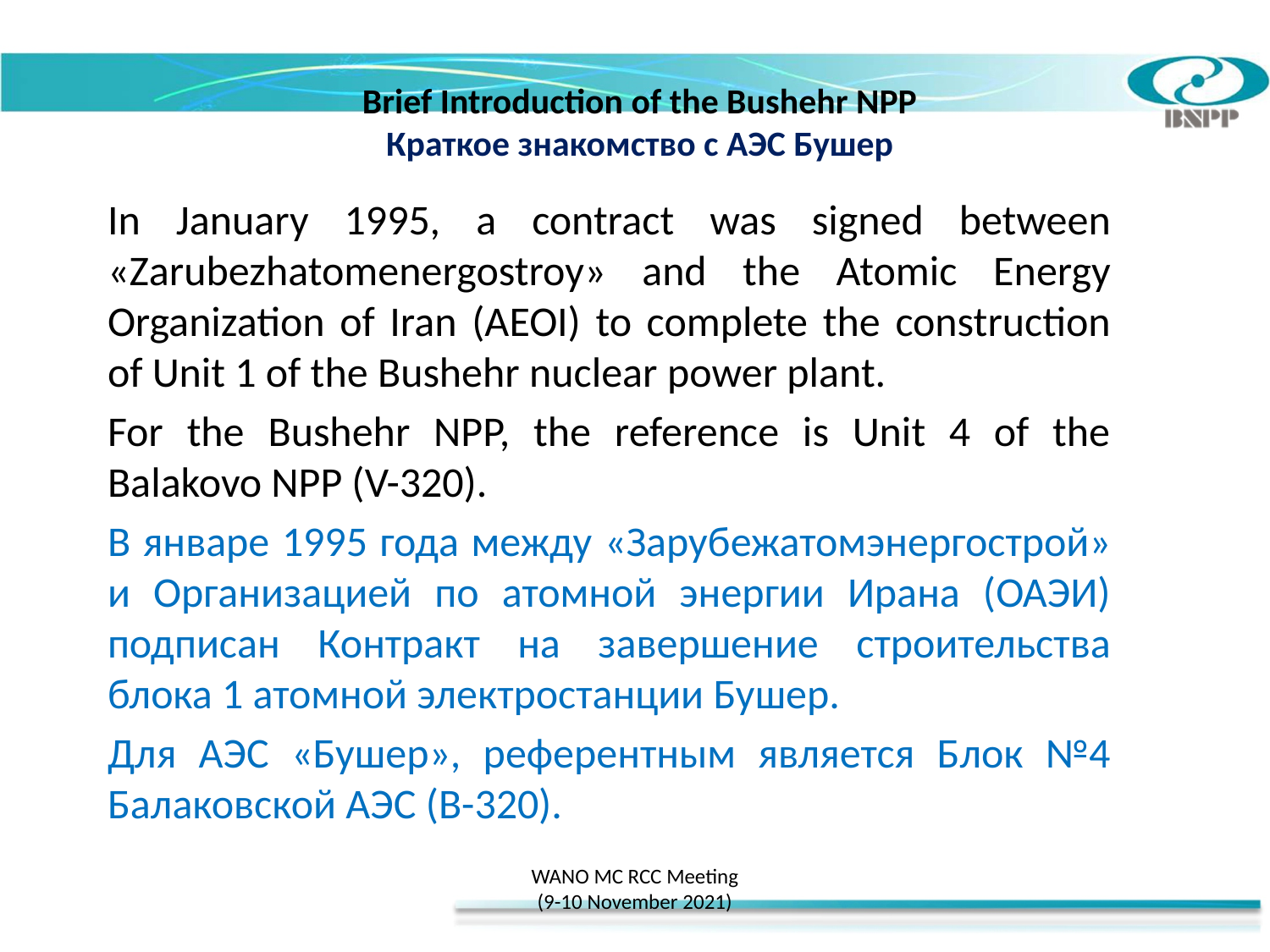

# Brief Introduction of the Bushehr NPP Краткое знакомство с АЭС Бушер
In January 1995, a contract was signed between «Zarubezhatomenergostroy» and the Atomic Energy Organization of Iran (AEOI) to complete the construction of Unit 1 of the Bushehr nuclear power plant.
For the Bushehr NPP, the reference is Unit 4 of the Balakovo NPP (V-320).
В январе 1995 года между «Зарубежатомэнергострой» и Организацией по атомной энергии Ирана (ОАЭИ) подписан Контракт на завершение строительства блока 1 атомной электростанции Бушер.
Для АЭС «Бушер», референтным является Блок №4 Балаковской АЭС (В-320).
WANO MC RCC Meeting
(9-10 November 2021)